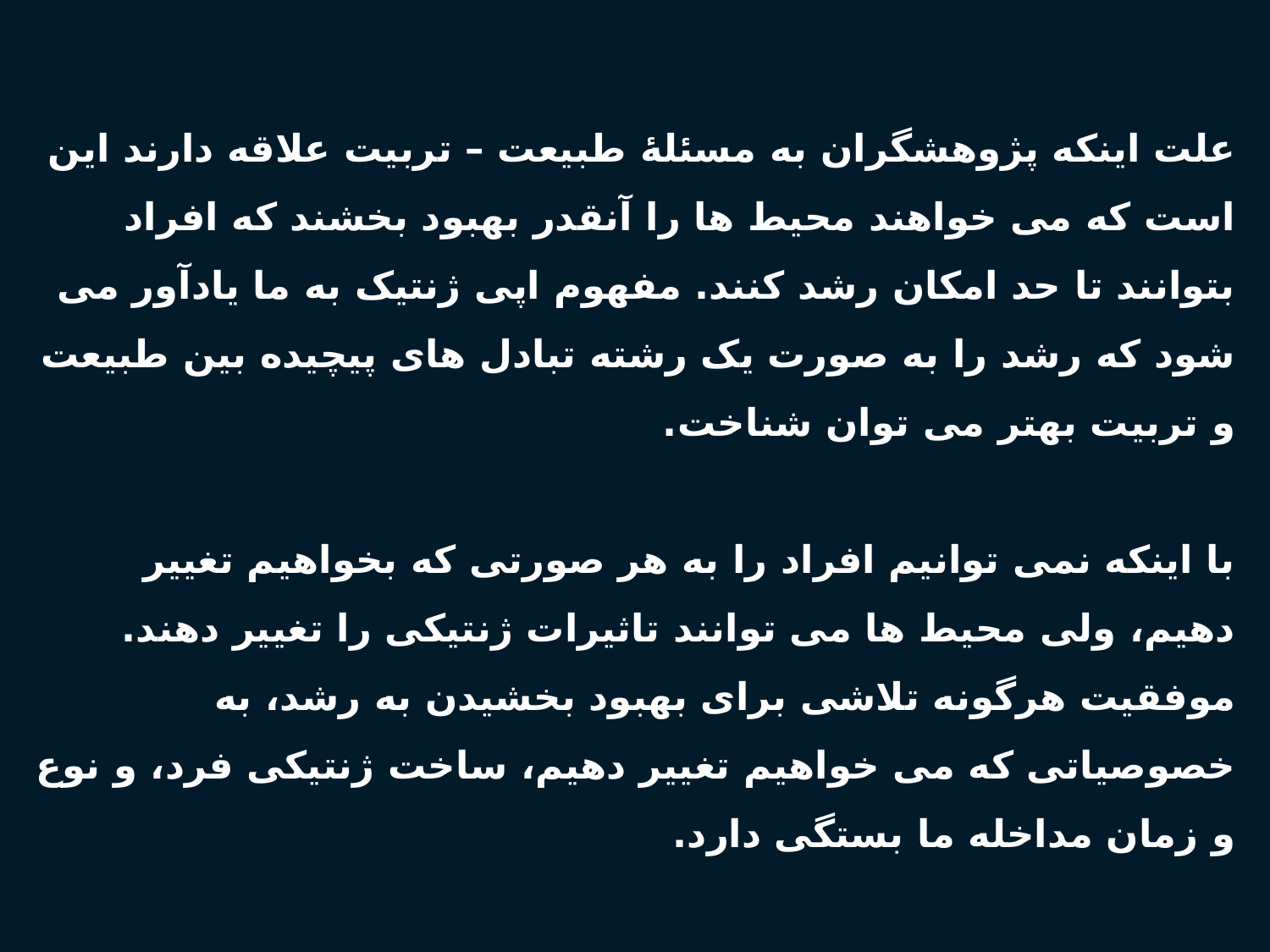

علت اینکه پژوهشگران به مسئلۀ طبیعت – تربیت علاقه دارند این است که می خواهند محیط ها را آنقدر بهبود بخشند که افراد بتوانند تا حد امکان رشد کنند. مفهوم اپی ژنتیک به ما یادآور می شود که رشد را به صورت یک رشته تبادل های پیچیده بین طبیعت و تربیت بهتر می توان شناخت.

با اینکه نمی توانیم افراد را به هر صورتی که بخواهیم تغییر دهیم، ولی محیط ها می توانند تاثیرات ژنتیکی را تغییر دهند. موفقیت هرگونه تلاشی برای بهبود بخشیدن به رشد، به خصوصیاتی که می خواهیم تغییر دهیم، ساخت ژنتیکی فرد، و نوع و زمان مداخله ما بستگی دارد.
60